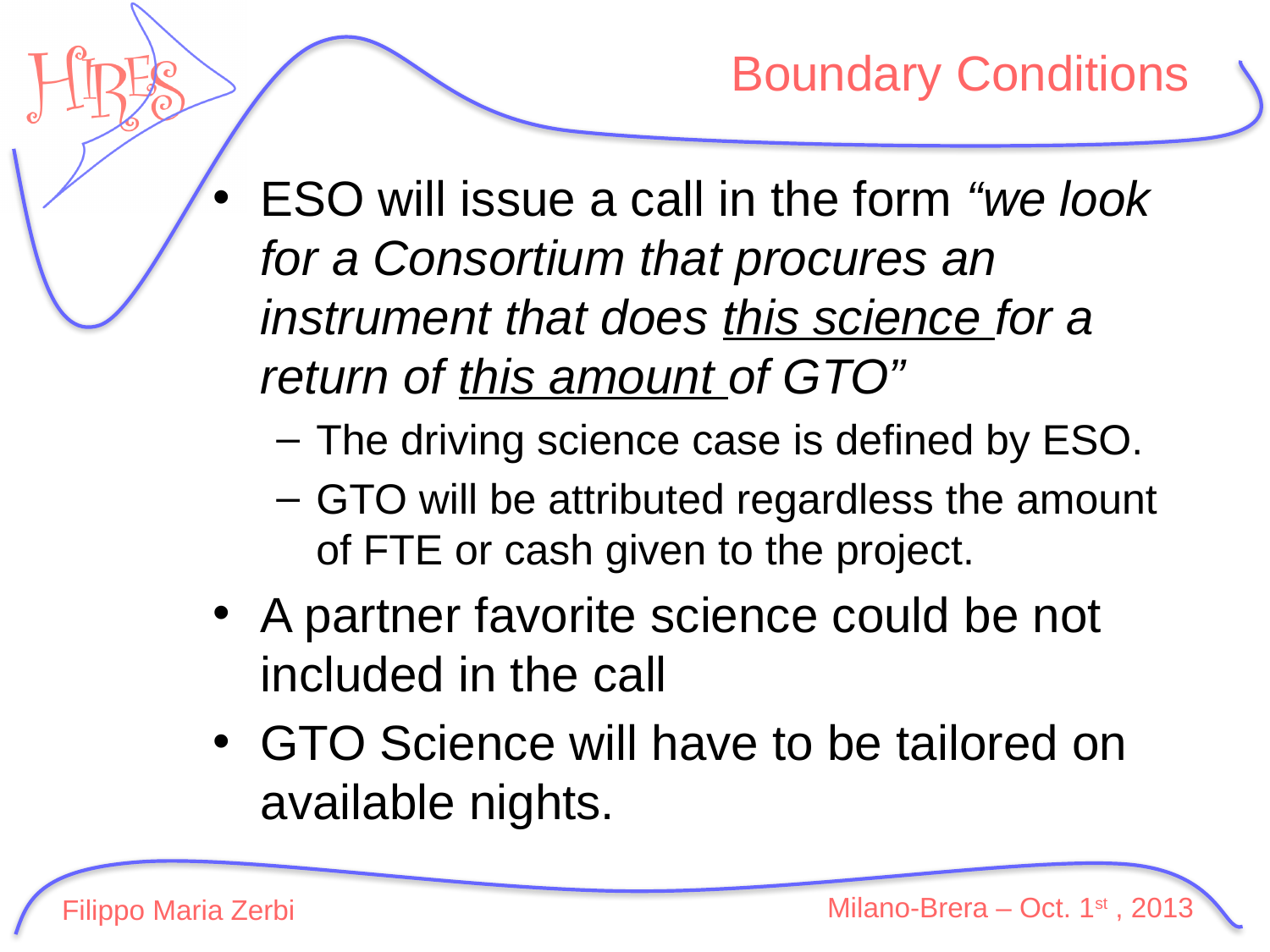

# Boundary Conditions
ESO will issue a call in the form “we look for a Consortium that procures an instrument that does this science for a return of this amount of GTO”
The driving science case is defined by ESO.
GTO will be attributed regardless the amount of FTE or cash given to the project.
A partner favorite science could be not included in the call
GTO Science will have to be tailored on available nights.